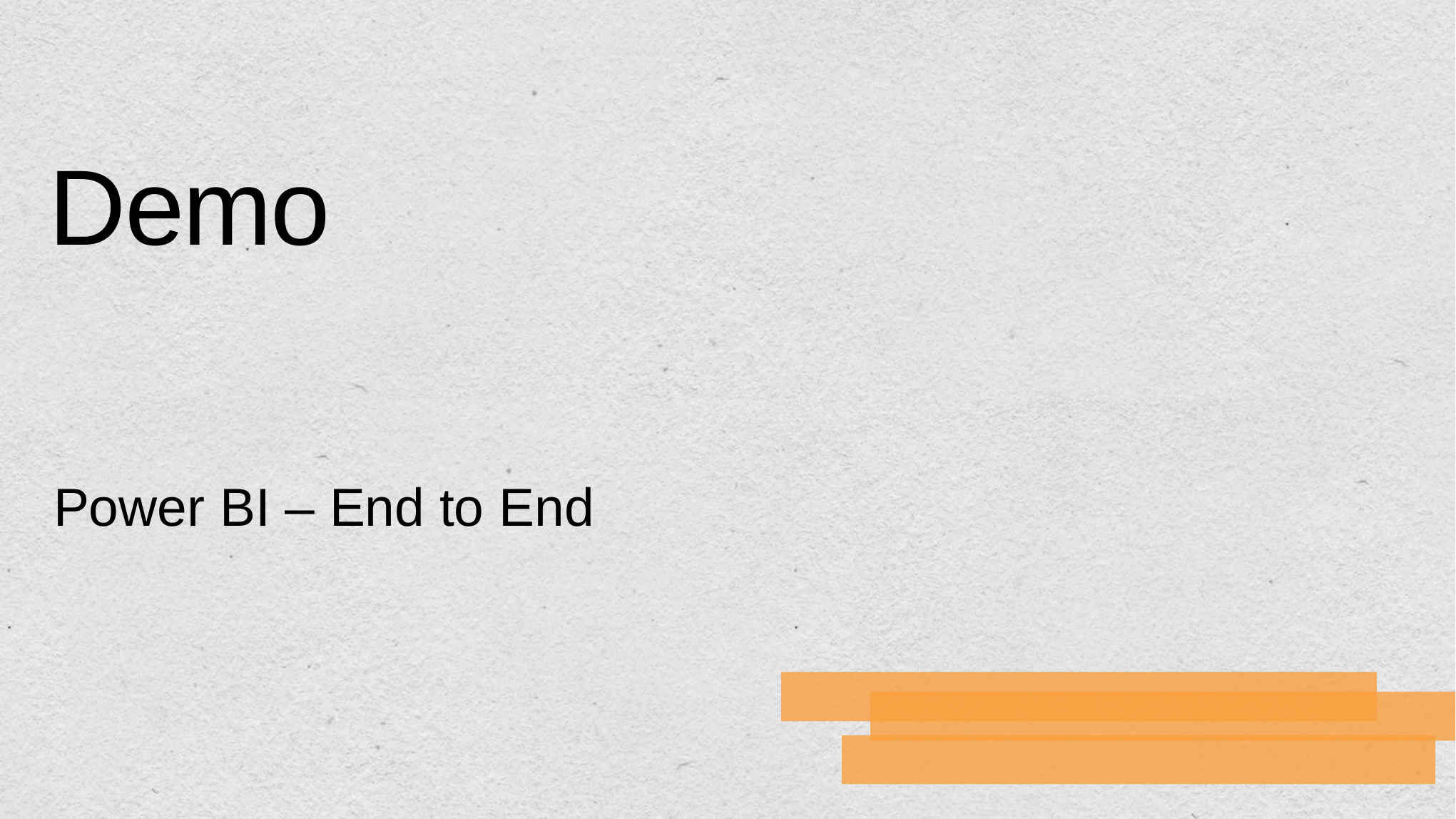

# Demo
Power BI – End to End